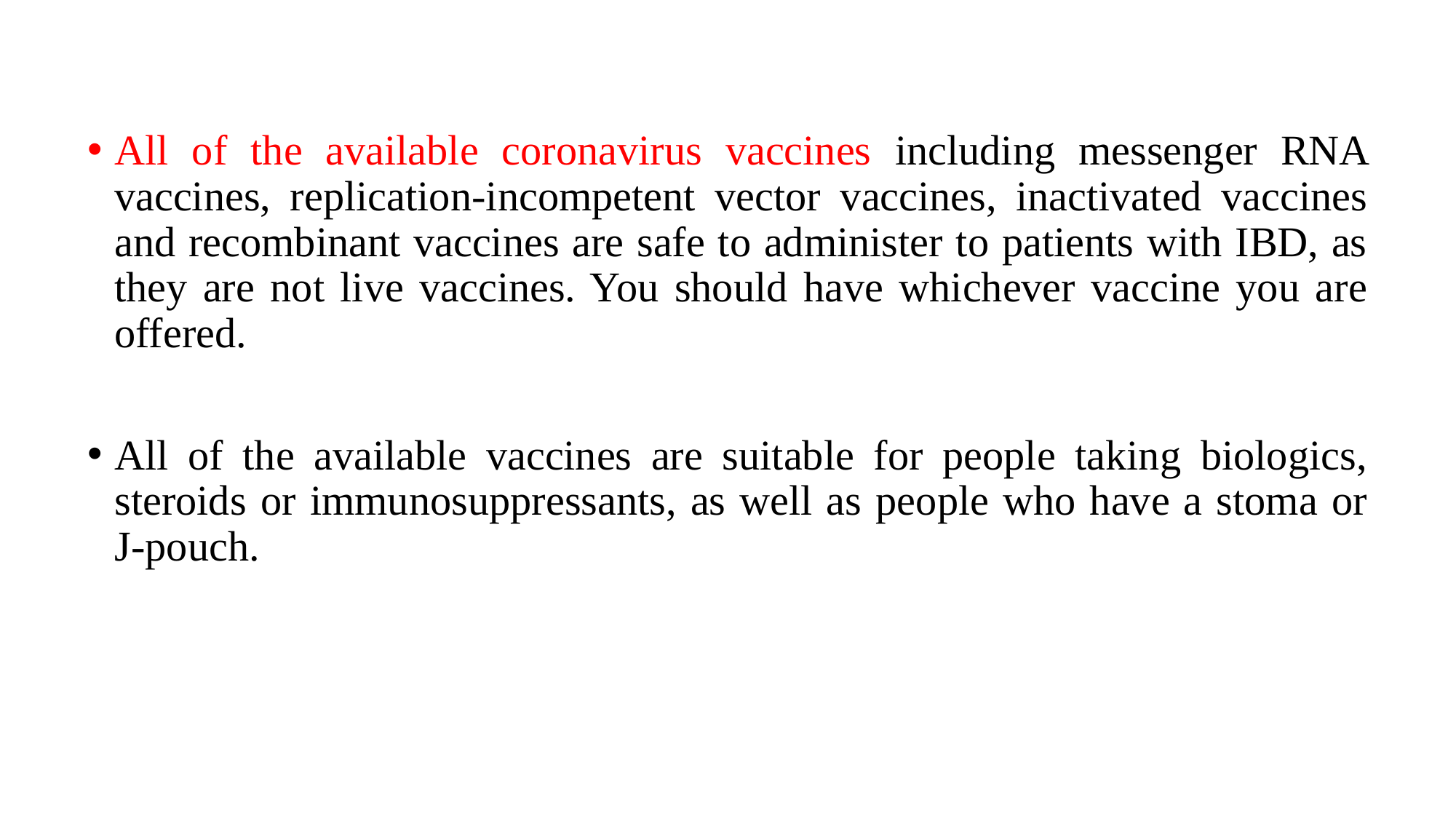

#
All of the available coronavirus vaccines including messenger RNA vaccines, replication-incompetent vector vaccines, inactivated vaccines and recombinant vaccines are safe to administer to patients with IBD, as they are not live vaccines. You should have whichever vaccine you are offered.

All of the available vaccines are suitable for people taking biologics, steroids or immunosuppressants, as well as people who have a stoma or J-pouch.